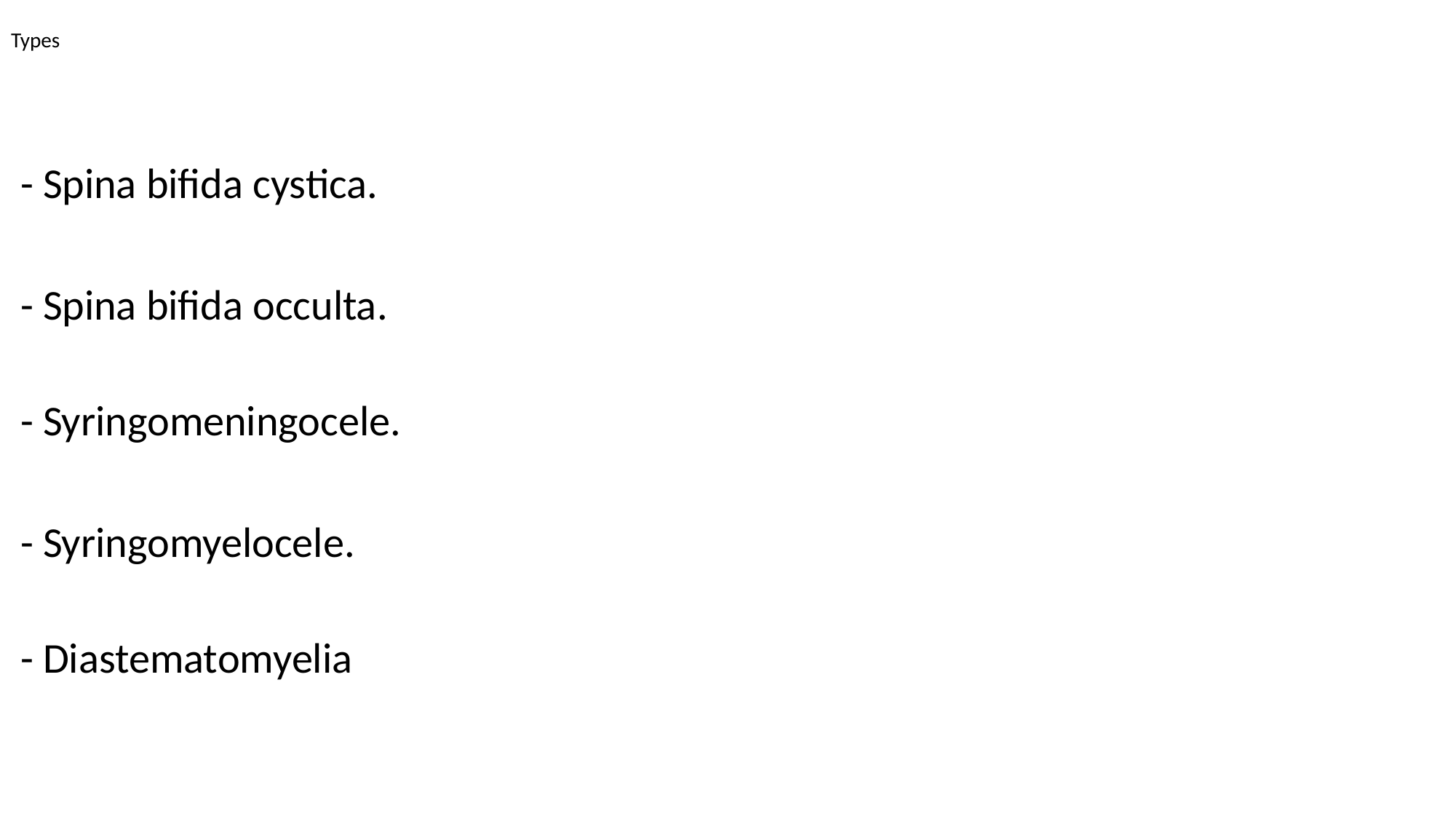

# Types

 - Spina bifida cystica.

 - Spina bifida occulta.

 - Syringomeningocele.

 - Syringomyelocele.

 - Diastematomyelia